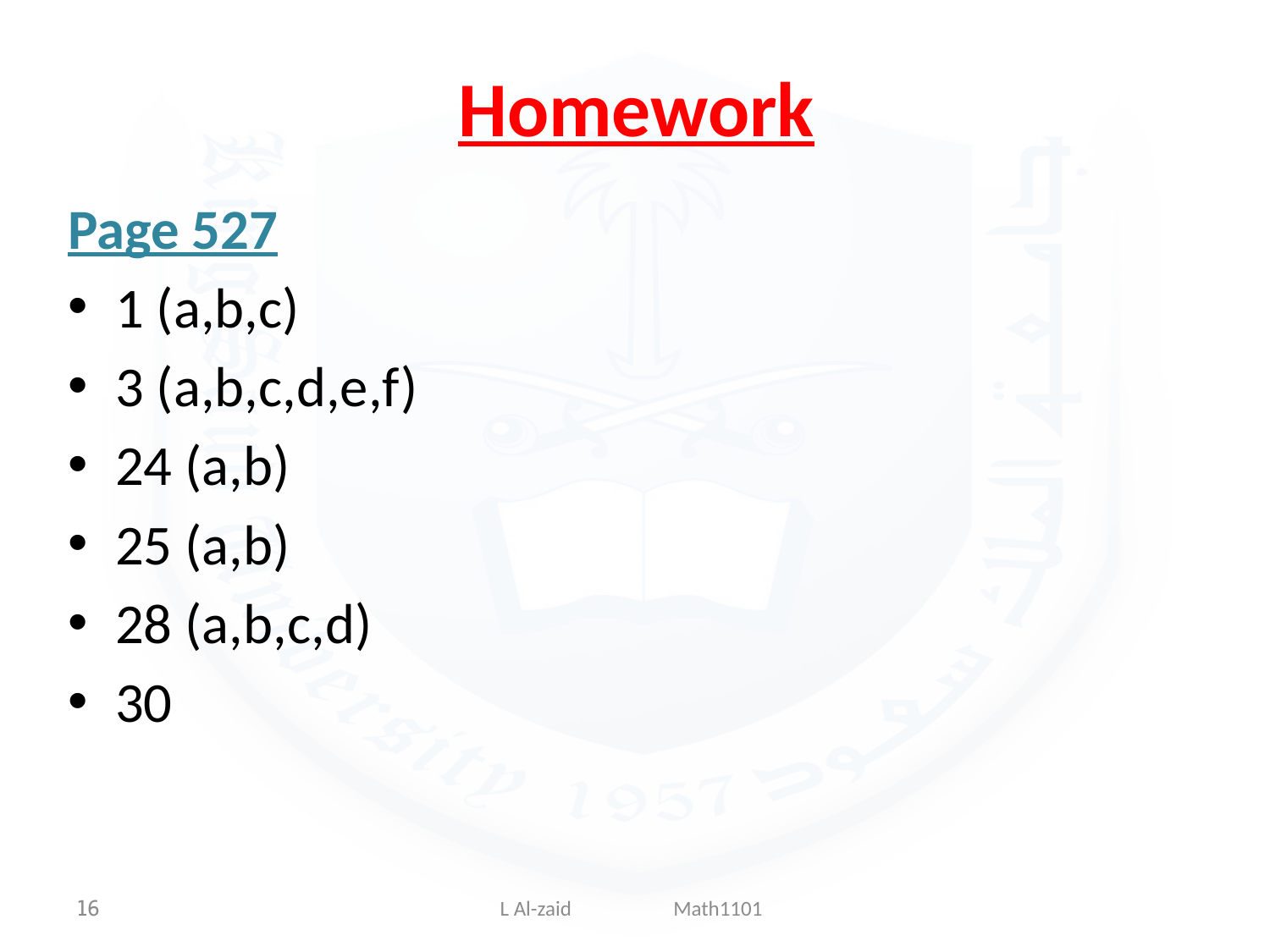

# Homework
Page 527
1 (a,b,c)
3 (a,b,c,d,e,f)
24 (a,b)
25 (a,b)
28 (a,b,c,d)
30

16
 L Al-zaid                     Math1101